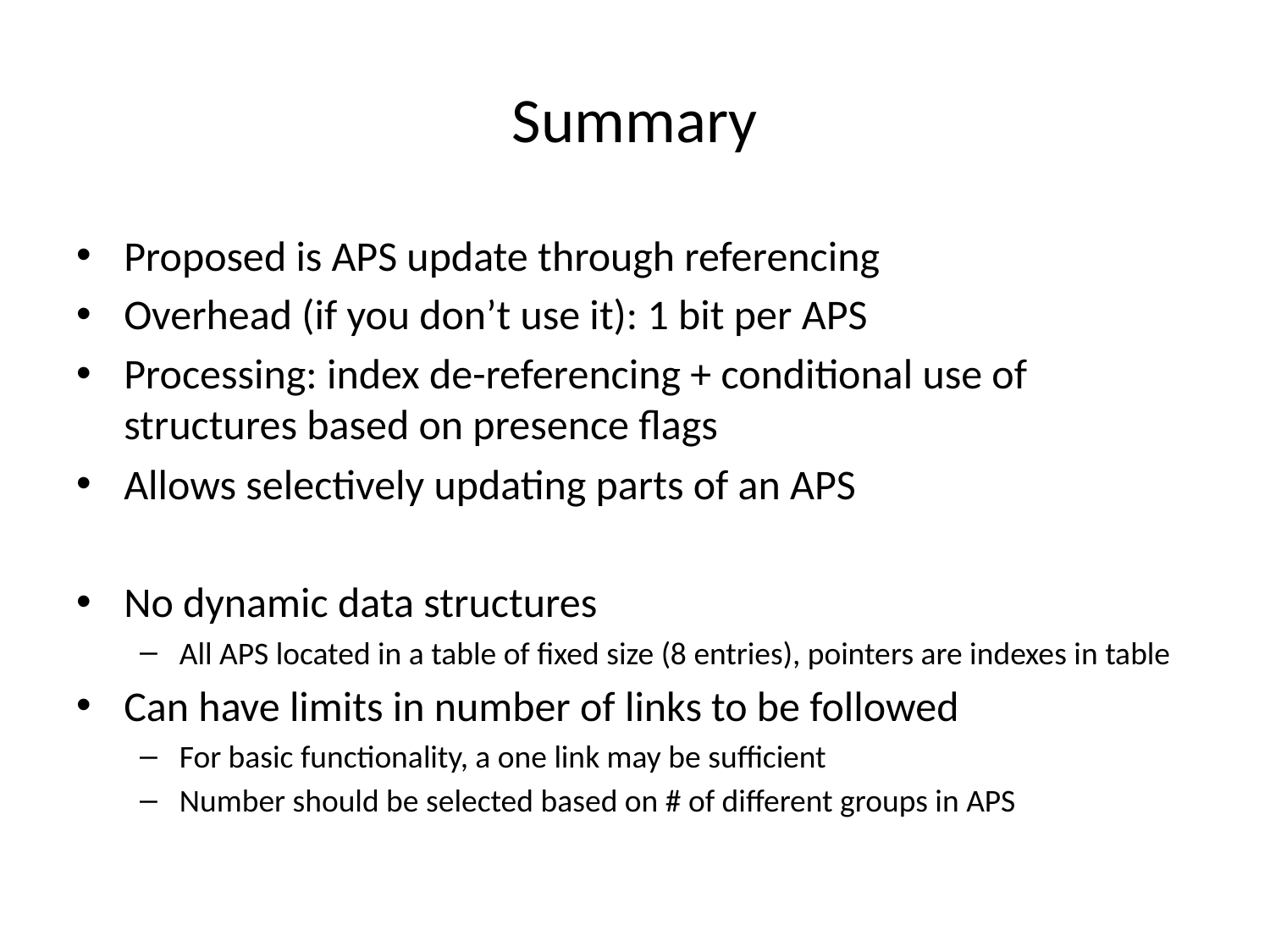

# Summary
Proposed is APS update through referencing
Overhead (if you don’t use it): 1 bit per APS
Processing: index de-referencing + conditional use of structures based on presence flags
Allows selectively updating parts of an APS

No dynamic data structures
All APS located in a table of fixed size (8 entries), pointers are indexes in table
Can have limits in number of links to be followed
For basic functionality, a one link may be sufficient
Number should be selected based on # of different groups in APS